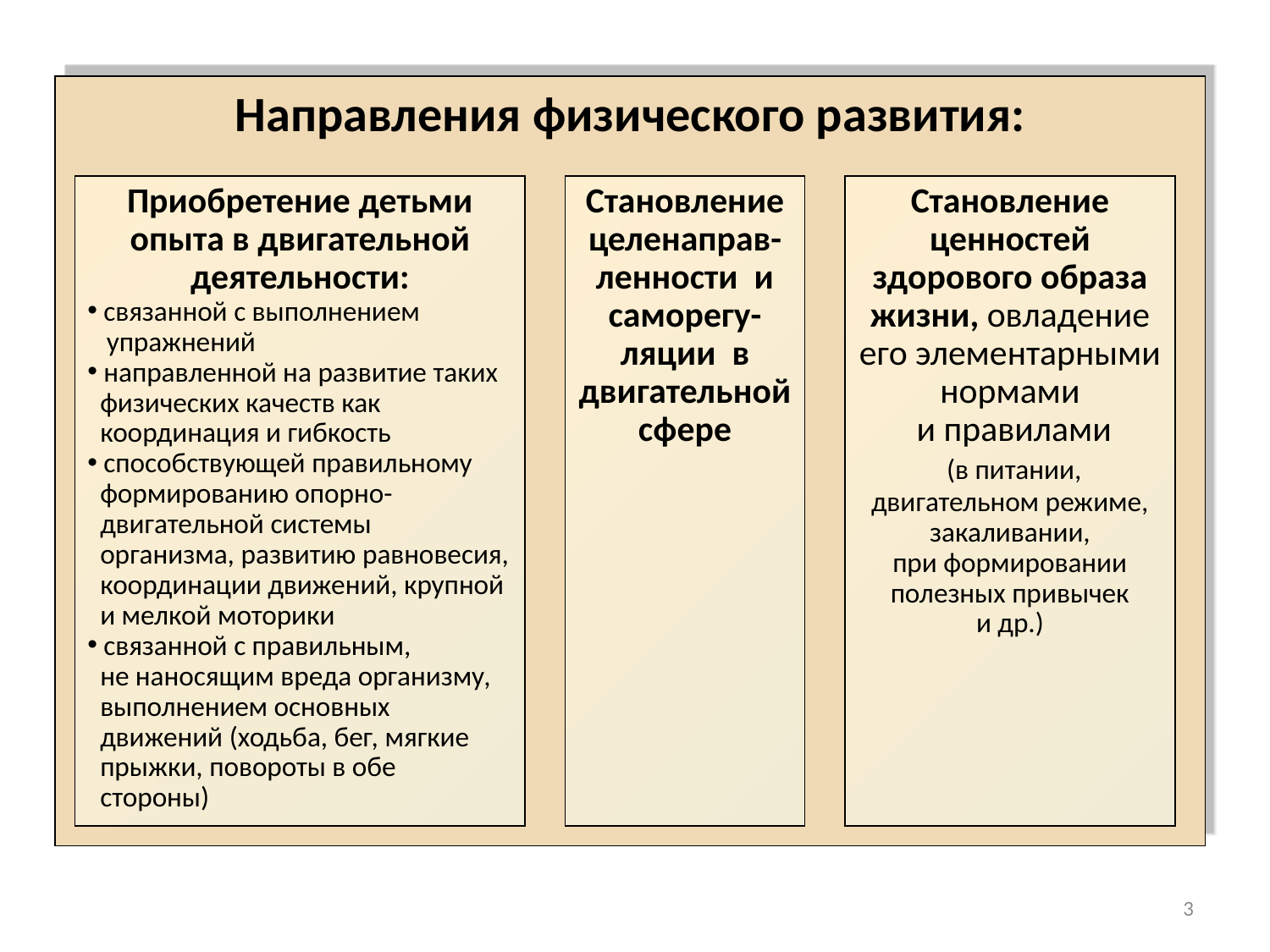

Направления физического развития:
Приобретение детьми опыта в двигательной деятельности:
 связанной с выполнением
   упражнений
 направленной на развитие таких
  физических качеств как
  координация и гибкость
 способствующей правильному
  формированию опорно-
  двигательной системы
  организма, развитию равновесия,
  координации движений, крупной
  и мелкой моторики
 связанной с правильным,
  не наносящим вреда организму,
  выполнением основных
  движений (ходьба, бег, мягкие
  прыжки, повороты в обе
  стороны)

Становление целенаправ-ленности  и саморегу-ляции  в двигательной сфере

Становление ценностей здорового образа жизни, овладение его элементарными нормами
 и правилами
 (в питании, двигательном режиме, закаливании,
при формировании полезных привычек
и др.)

3